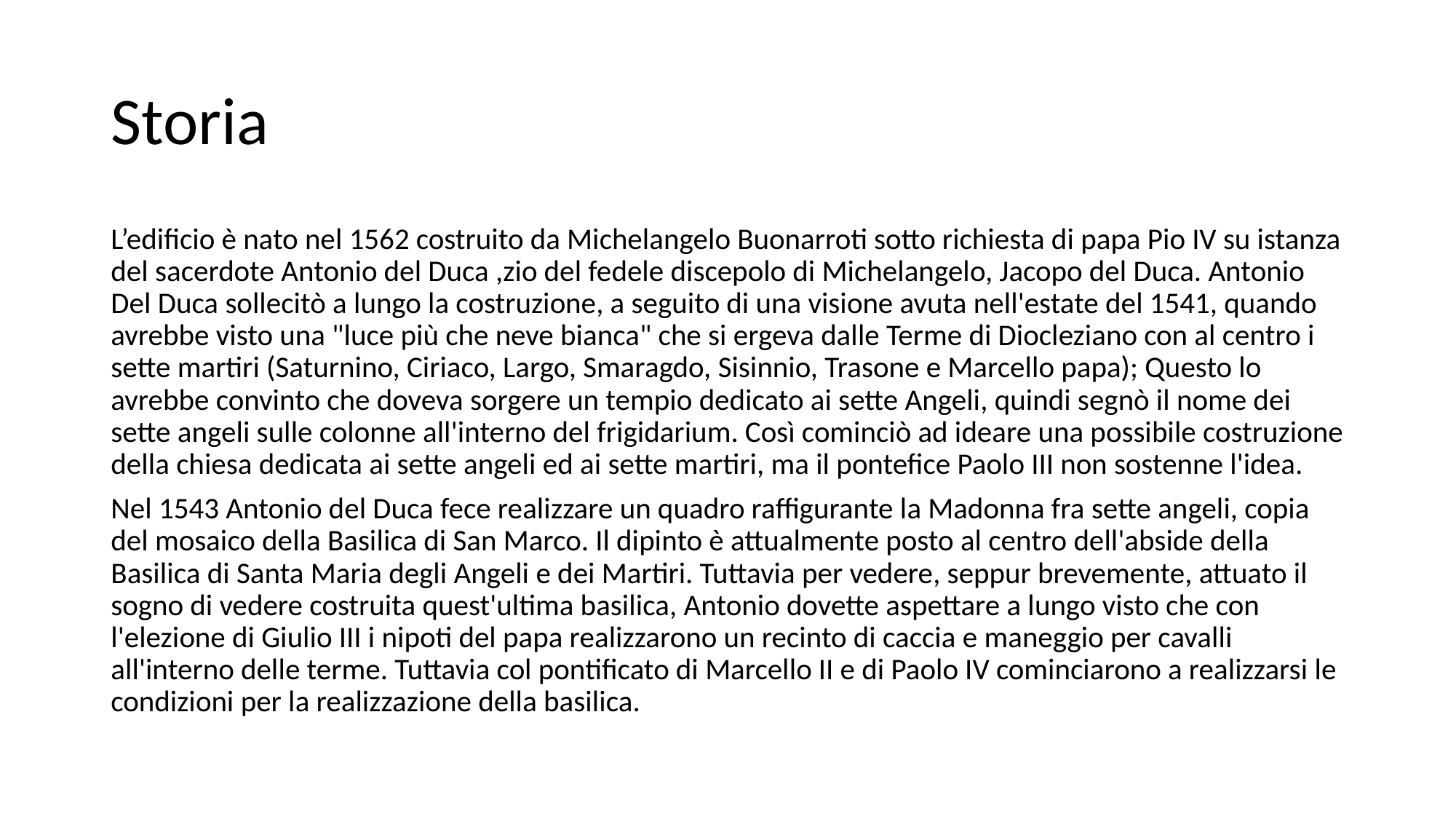

# Storia
L’edificio è nato nel 1562 costruito da Michelangelo Buonarroti sotto richiesta di papa Pio IV su istanza del sacerdote Antonio del Duca ,zio del fedele discepolo di Michelangelo, Jacopo del Duca. Antonio Del Duca sollecitò a lungo la costruzione, a seguito di una visione avuta nell'estate del 1541, quando avrebbe visto una "luce più che neve bianca" che si ergeva dalle Terme di Diocleziano con al centro i sette martiri (Saturnino, Ciriaco, Largo, Smaragdo, Sisinnio, Trasone e Marcello papa); Questo lo avrebbe convinto che doveva sorgere un tempio dedicato ai sette Angeli, quindi segnò il nome dei sette angeli sulle colonne all'interno del frigidarium. Così cominciò ad ideare una possibile costruzione della chiesa dedicata ai sette angeli ed ai sette martiri, ma il pontefice Paolo III non sostenne l'idea.
Nel 1543 Antonio del Duca fece realizzare un quadro raffigurante la Madonna fra sette angeli, copia del mosaico della Basilica di San Marco. Il dipinto è attualmente posto al centro dell'abside della Basilica di Santa Maria degli Angeli e dei Martiri. Tuttavia per vedere, seppur brevemente, attuato il sogno di vedere costruita quest'ultima basilica, Antonio dovette aspettare a lungo visto che con l'elezione di Giulio III i nipoti del papa realizzarono un recinto di caccia e maneggio per cavalli all'interno delle terme. Tuttavia col pontificato di Marcello II e di Paolo IV cominciarono a realizzarsi le condizioni per la realizzazione della basilica.